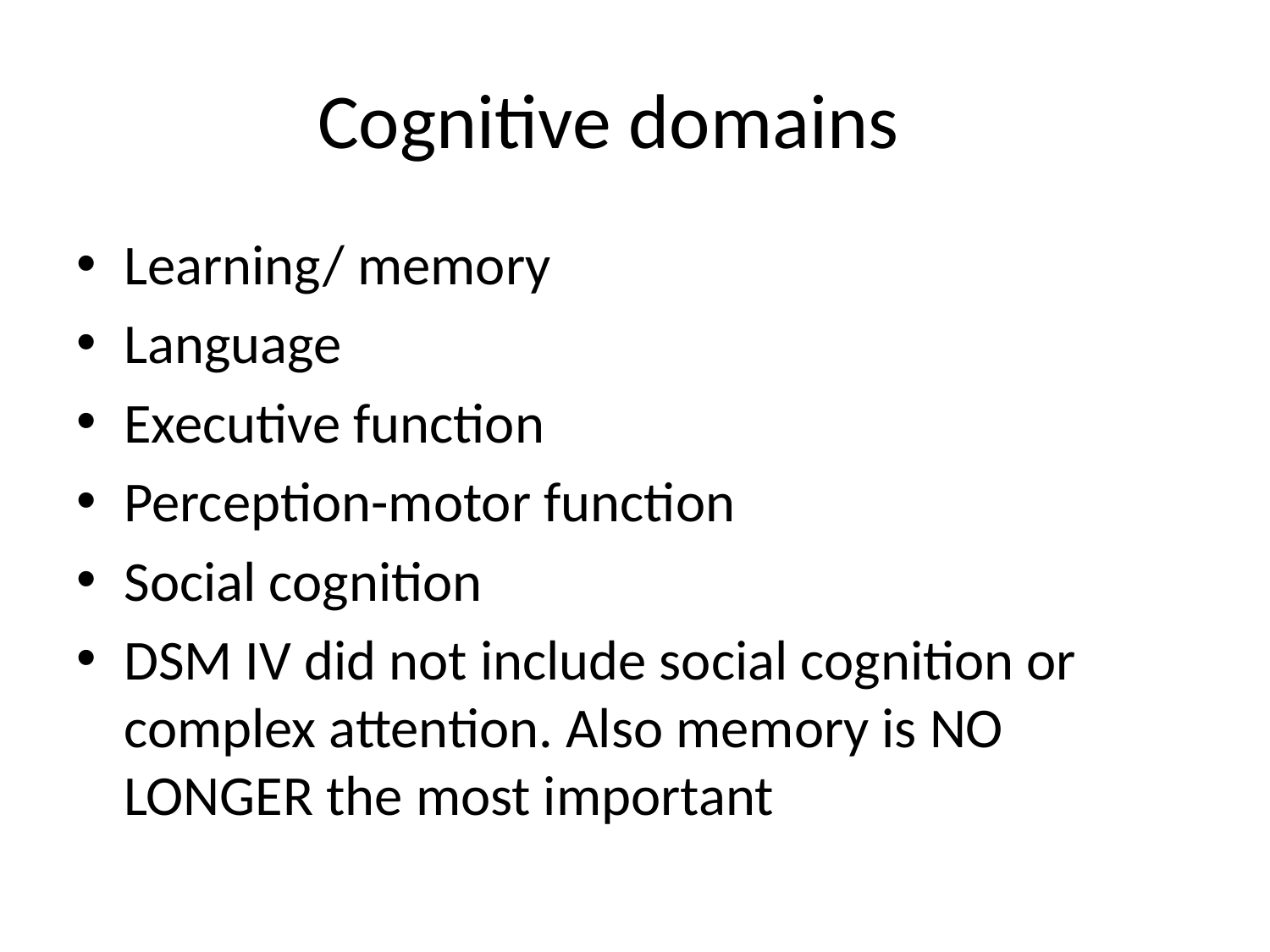

# Cognitive domains
Learning/ memory
Language
Executive function
Perception-motor function
Social cognition
DSM IV did not include social cognition or complex attention. Also memory is NO LONGER the most important